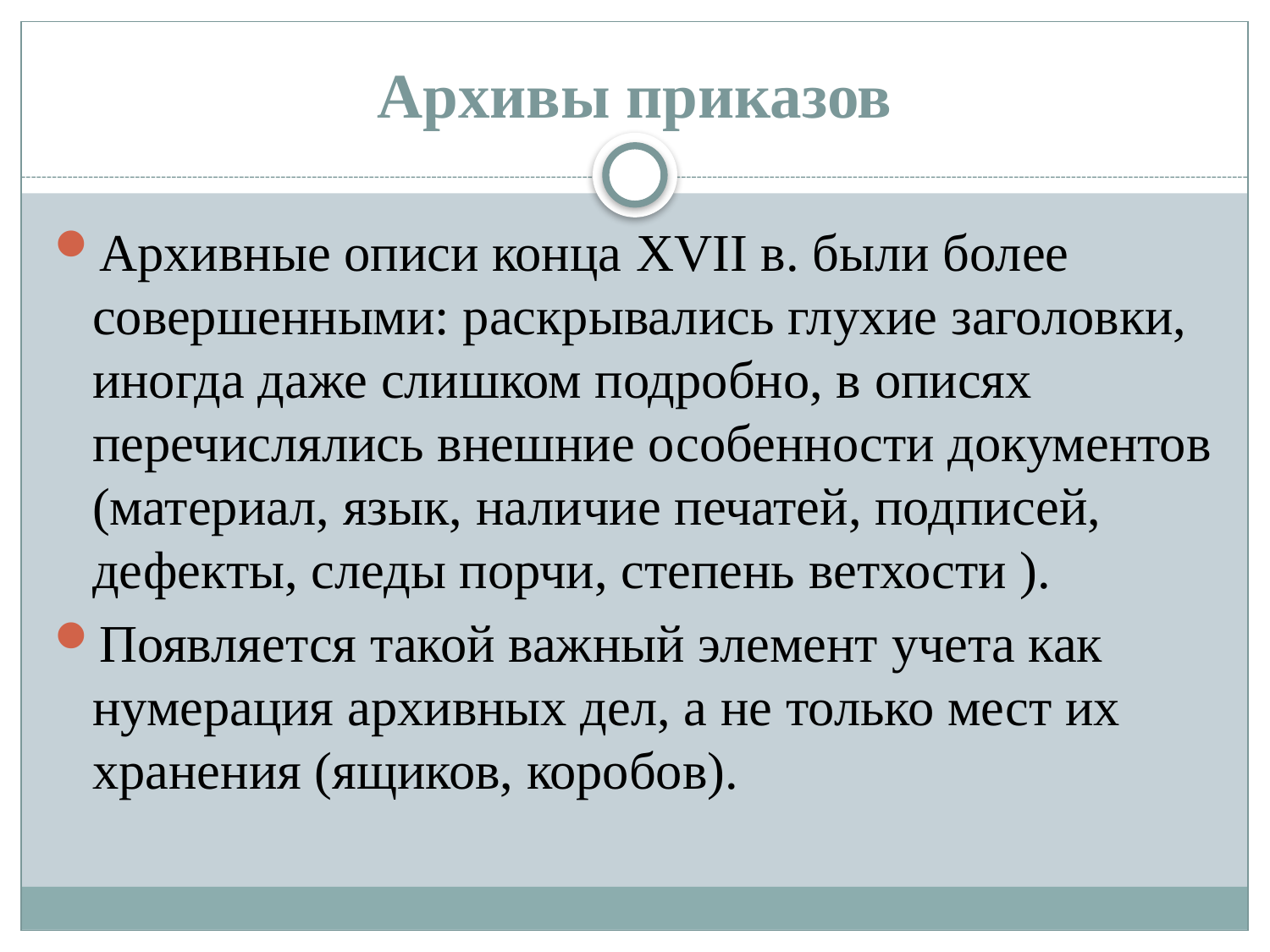

# Архивы приказов
Архивные описи конца XVII в. были более совершенными: раскрывались глухие заголовки, иногда даже слишком подробно, в описях перечислялись внешние особенности документов  (материал, язык, наличие печатей, подписей, дефекты, следы порчи, степень ветхости ).
Появляется такой важный элемент учета как нумерация архивных дел, а не только мест их хранения (ящиков, коробов).